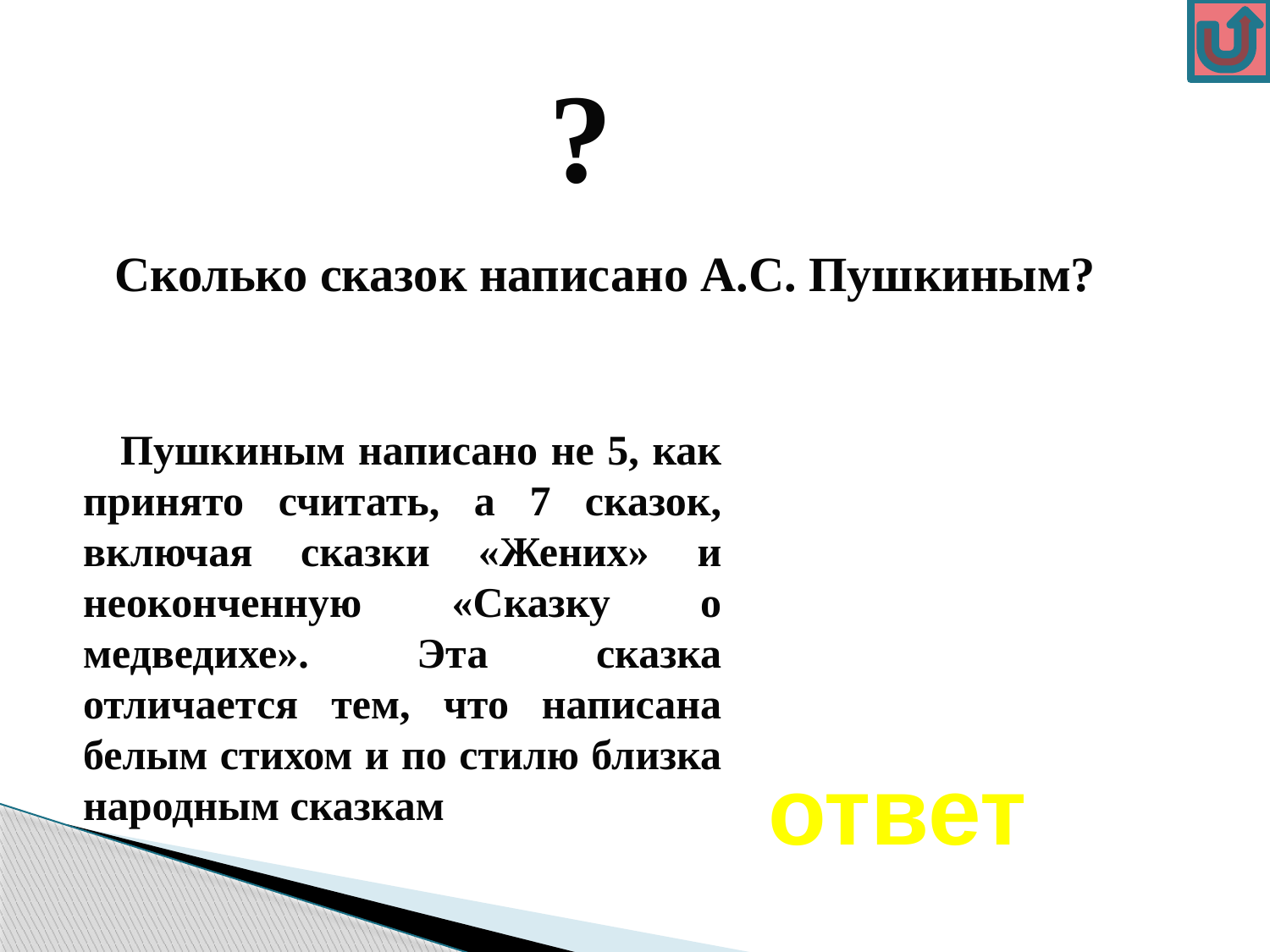

?

Сколько сказок написано А.С. Пушкиным?
     Пушкиным написано не 5, как принято считать, а 7 сказок, включая сказки «Жених» и неоконченную «Сказку о медведихе». Эта сказка отличается тем, что написана белым стихом и по стилю близка народным сказкам
ответ